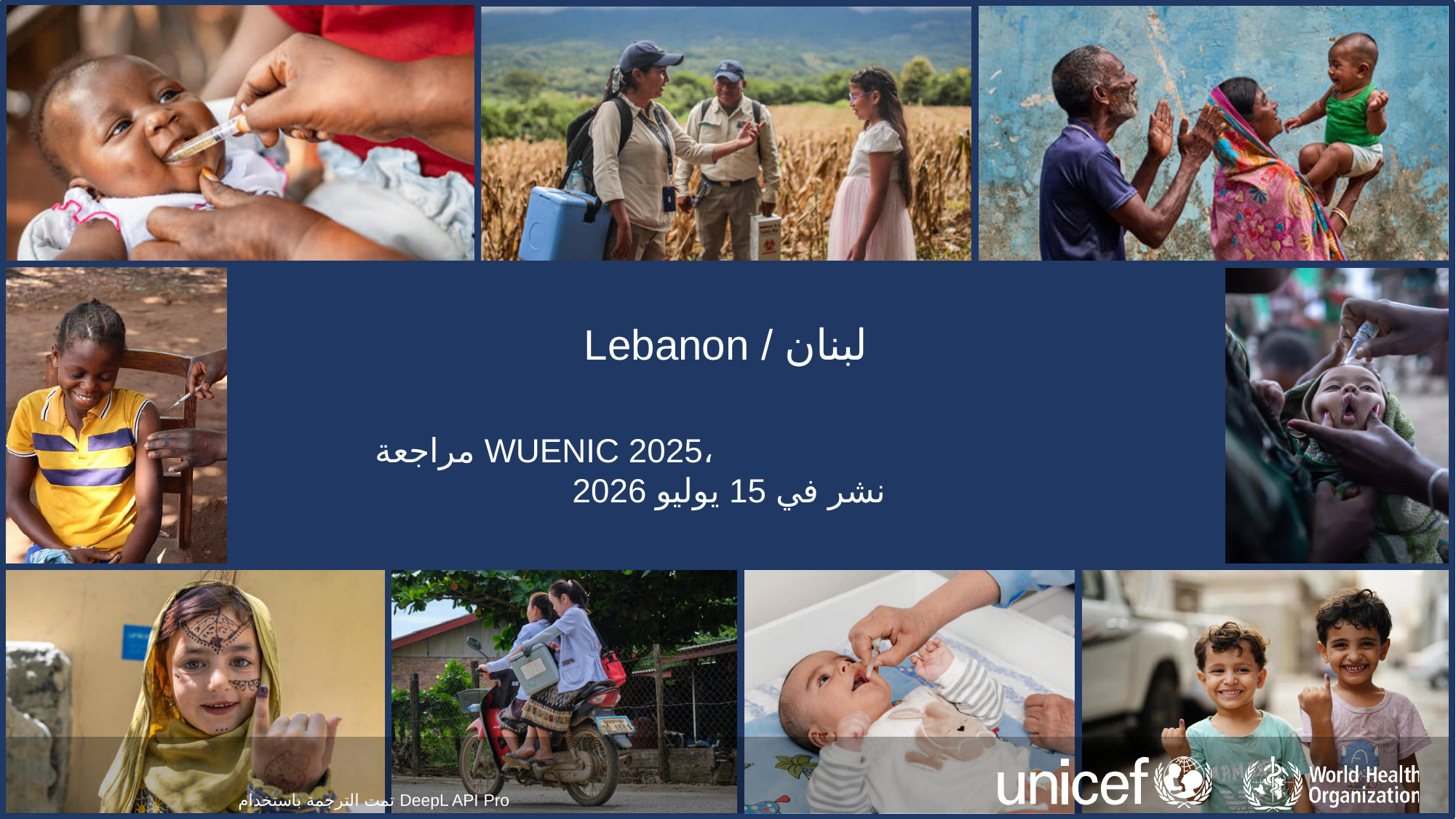

# Lebanon / لبنان
مراجعة WUENIC 2025،
نشر في 15 يوليو 2026
تمت الترجمة باستخدام DeepL API Pro